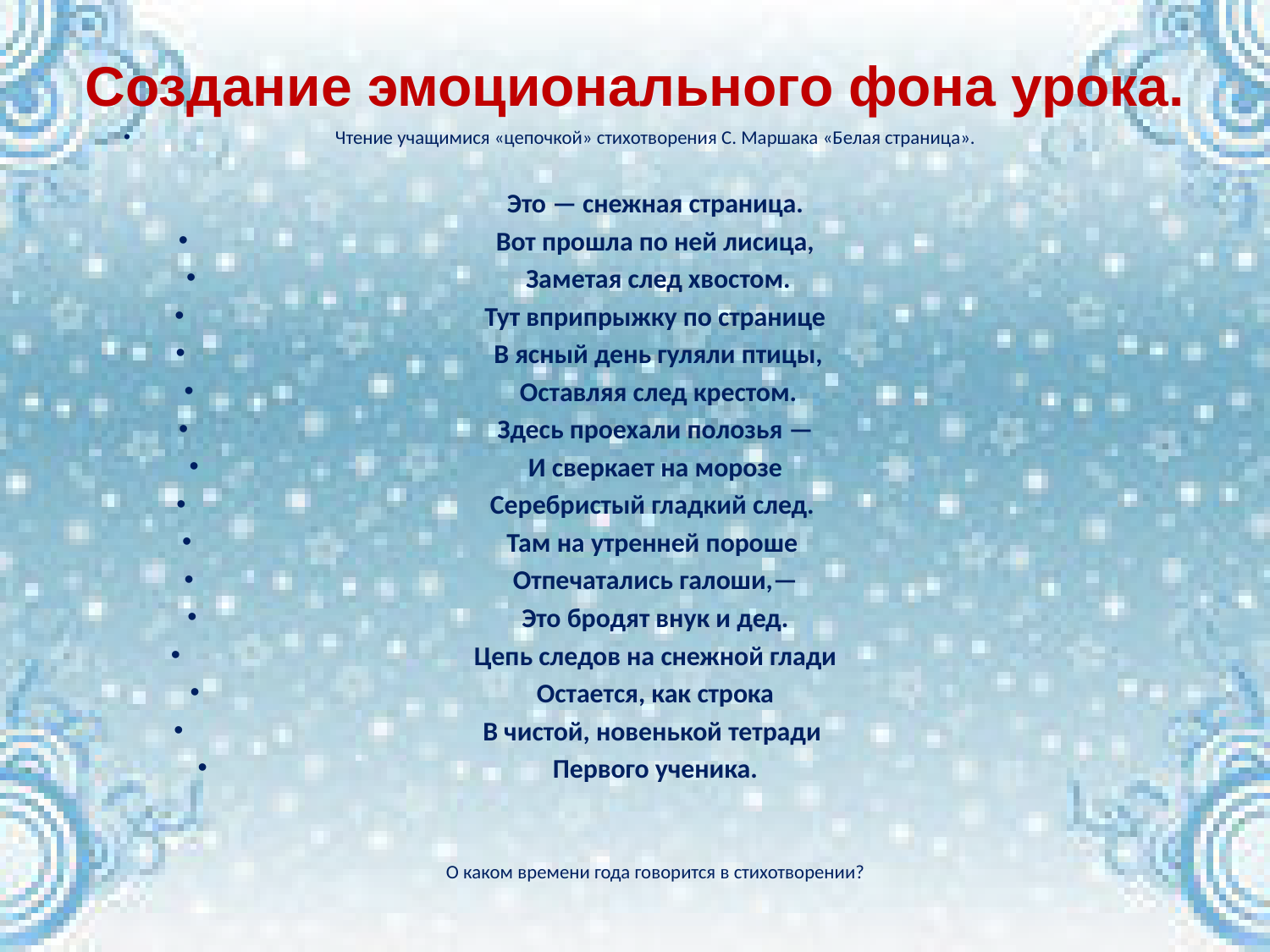

# Создание эмоционального фона урока.
Чтение учащимися «цепочкой» стихотворения С. Маршака «Белая страница».
Это — снежная страница.
Вот прошла по ней лисица,
 Заметая след хвостом.
Тут вприпрыжку по странице
 В ясный день гуляли птицы,
 Оставляя след крестом.
Здесь проехали полозья —
И сверкает на морозе
Серебристый гладкий след.
Там на утренней пороше
Отпечатались галоши,—
Это бродят внук и дед.
Цепь следов на снежной глади
 Остается, как строка
В чистой, новенькой тетради
Первого ученика.

О каком времени года говорится в стихотворении?